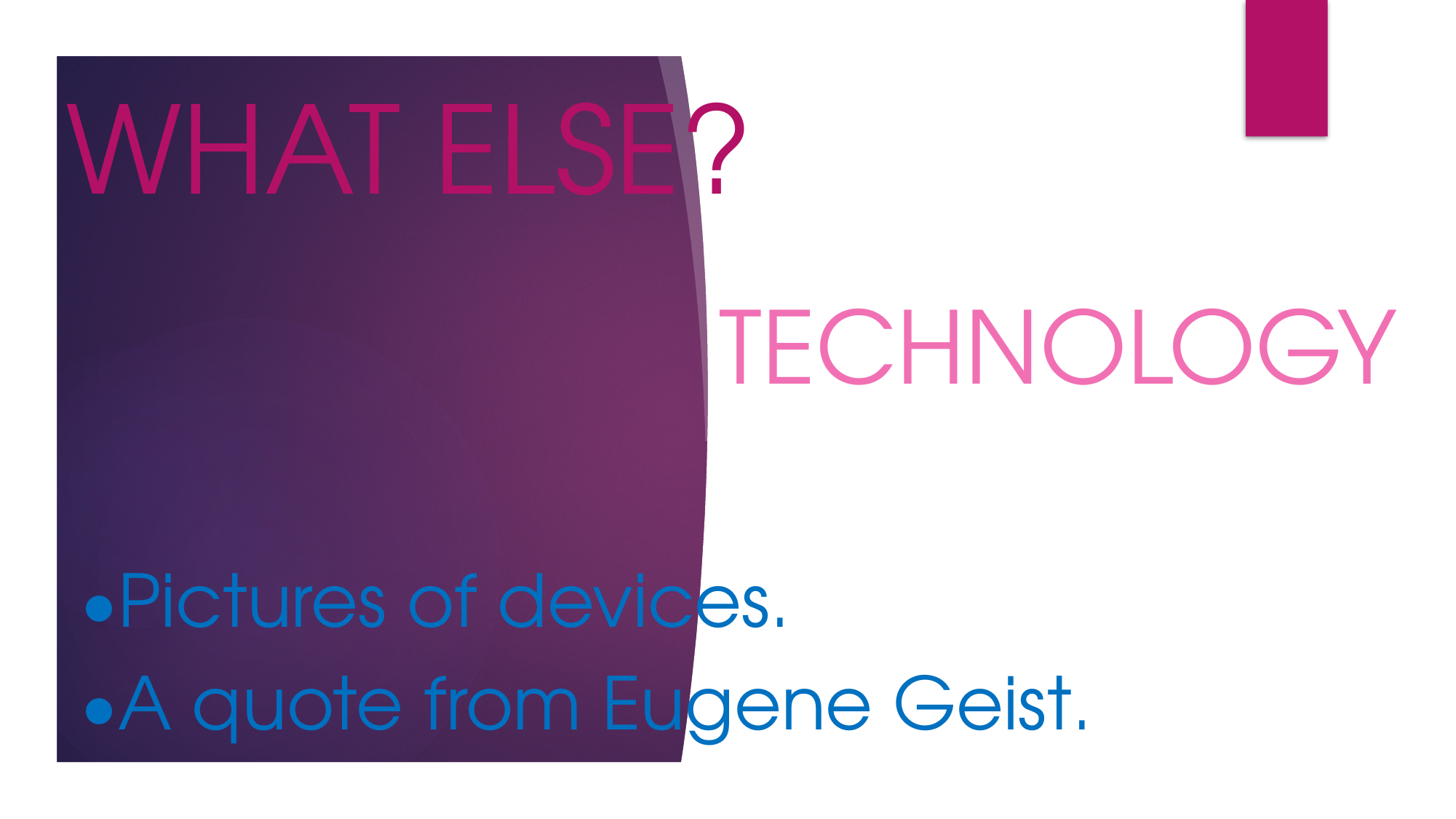

WHAT ELSE?
# TECHNOLOGY
•Pictures of devices.
•A quote from Eugene Geist.